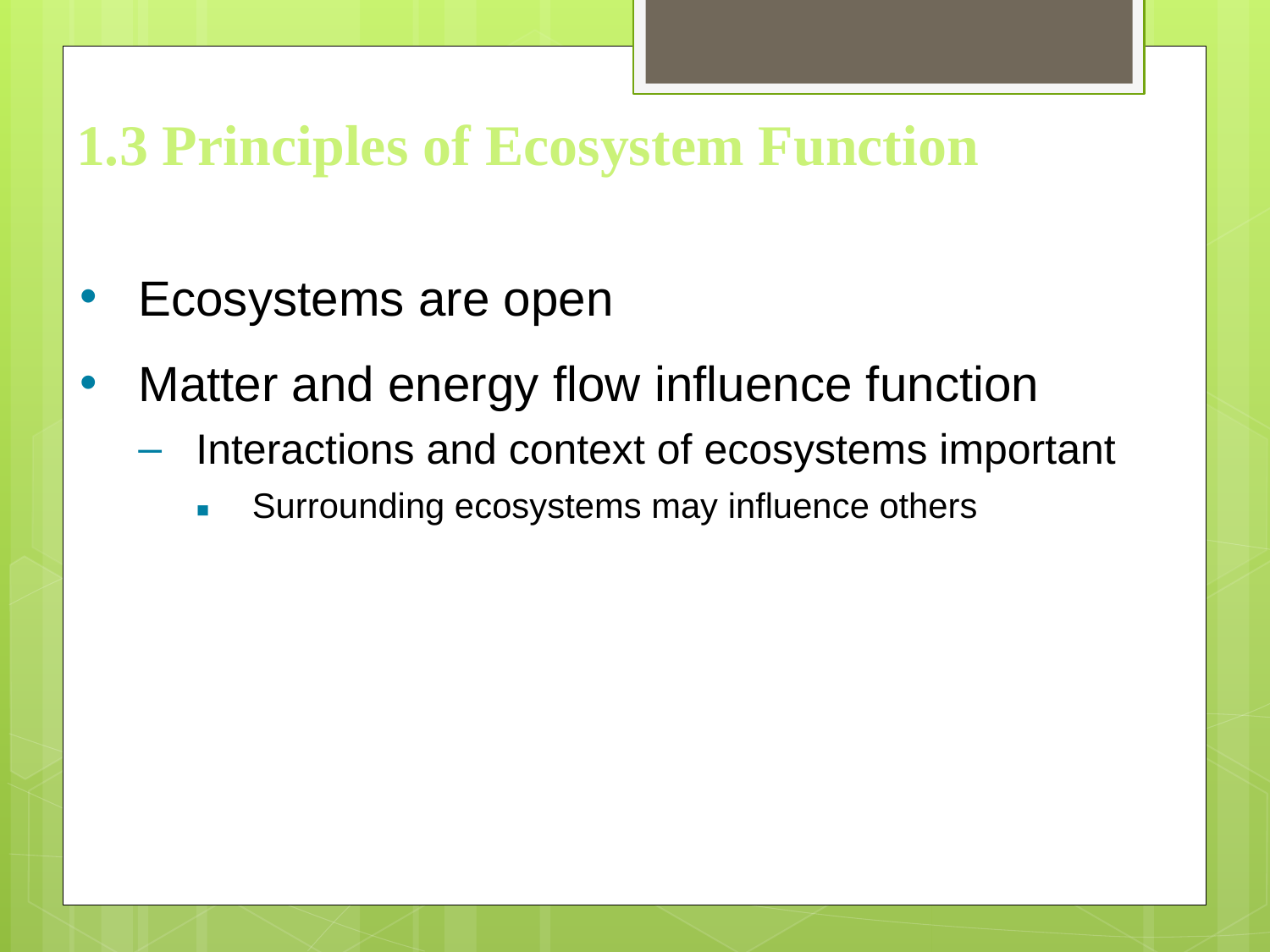

# 1.3 Principles of Ecosystem Function
Ecosystems are open
Matter and energy flow influence function
Interactions and context of ecosystems important
Surrounding ecosystems may influence others